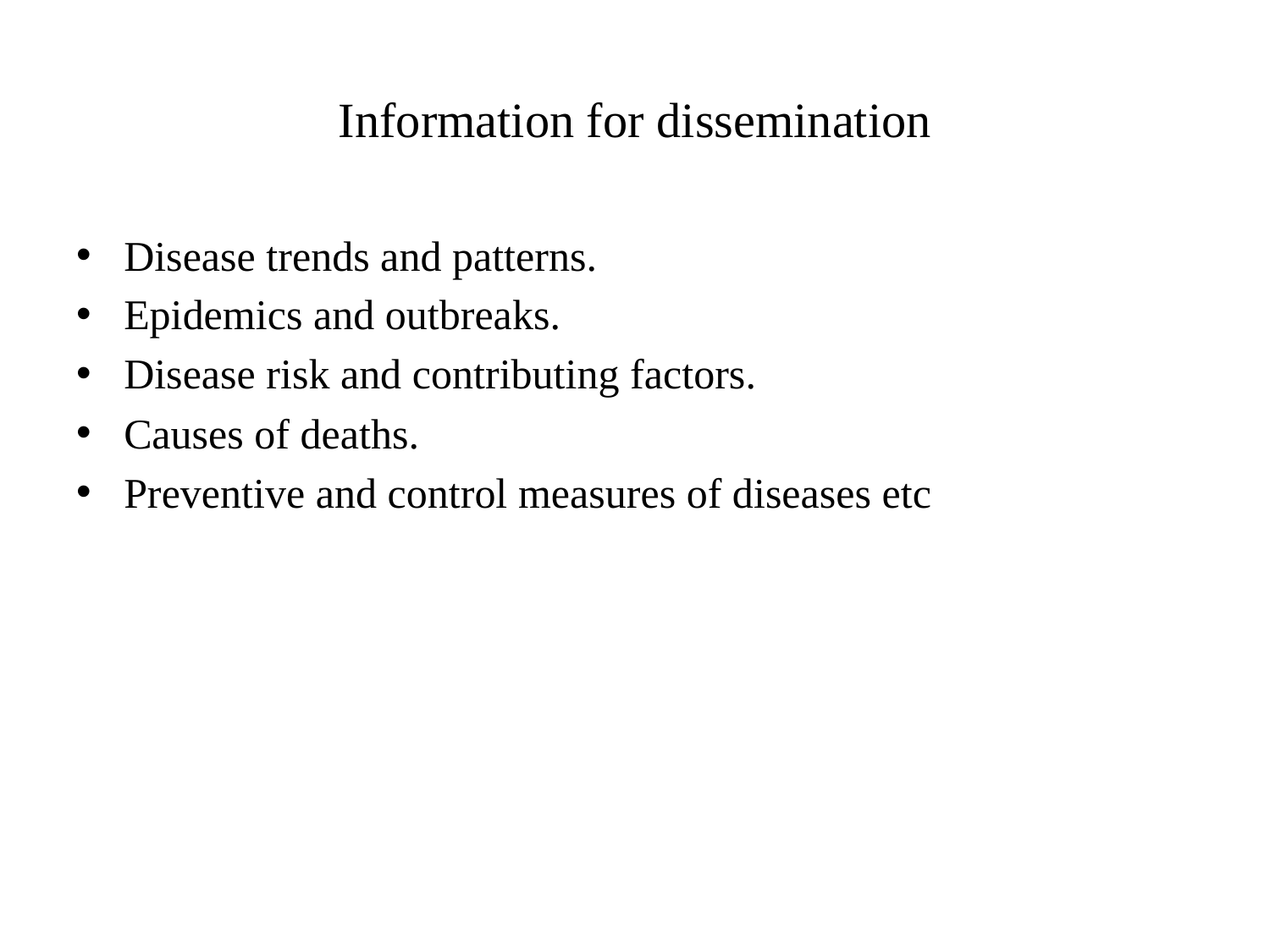

# Information for dissemination
Disease trends and patterns.
Epidemics and outbreaks.
Disease risk and contributing factors.
Causes of deaths.
Preventive and control measures of diseases etc